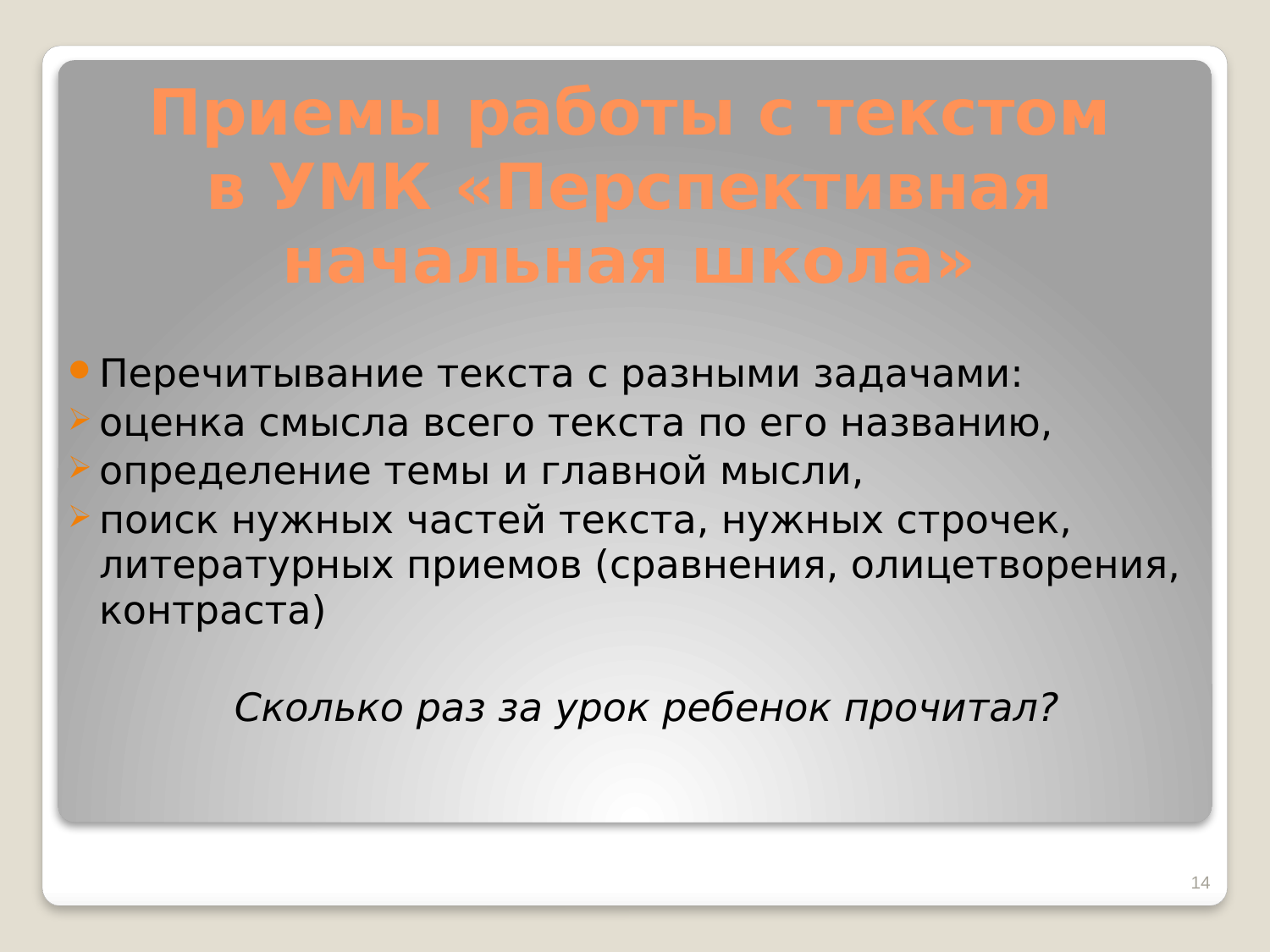

# Приемы работы с текстом в УМК «Перспективная начальная школа»
Перечитывание текста с разными задачами:
оценка смысла всего текста по его названию,
определение темы и главной мысли,
поиск нужных частей текста, нужных строчек, литературных приемов (сравнения, олицетворения, контраста)

Сколько раз за урок ребенок прочитал?
14